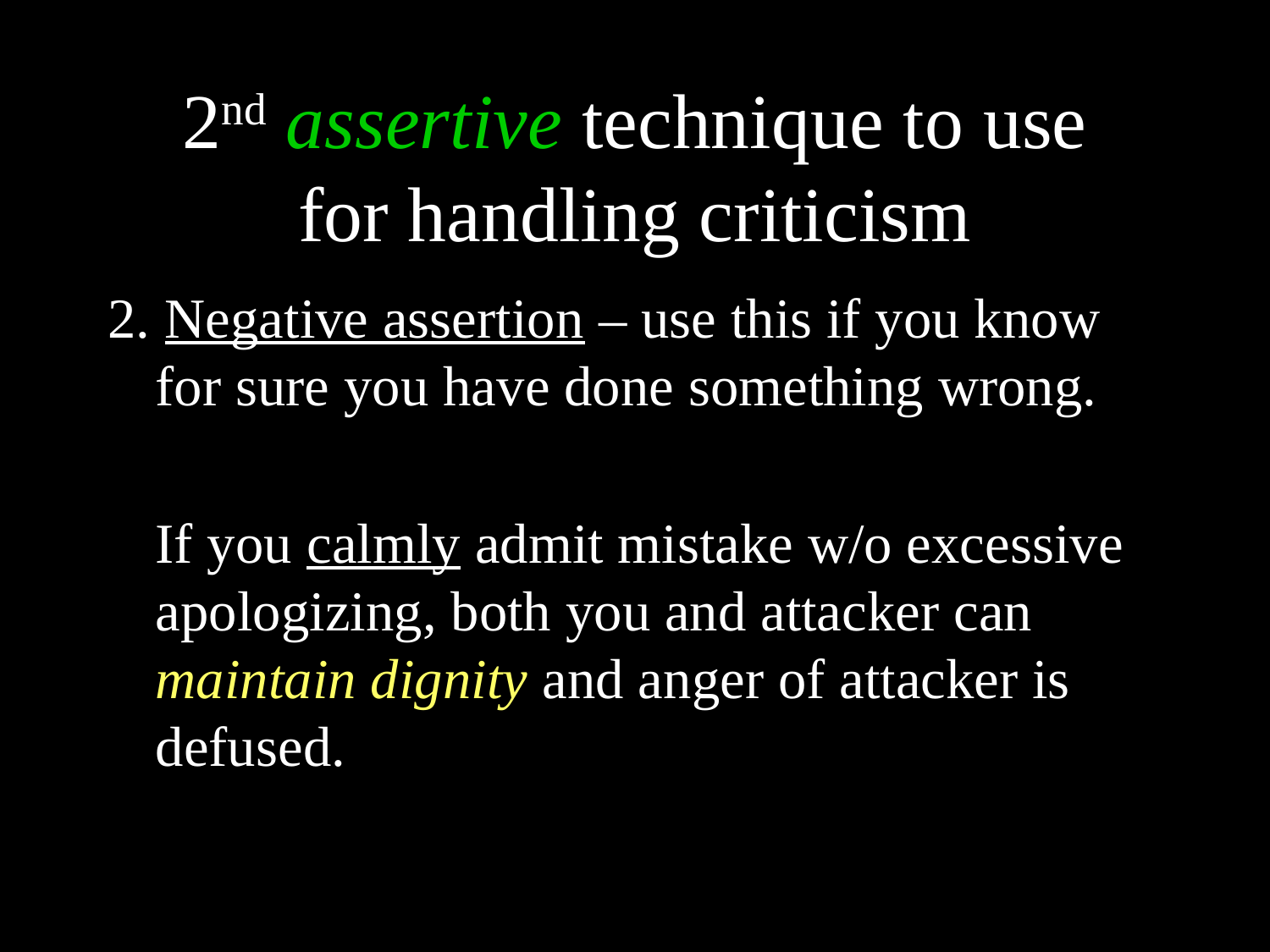

# 2nd assertive technique to use for handling criticism
2. Negative assertion – use this if you know for sure you have done something wrong.

	If you calmly admit mistake w/o excessive apologizing, both you and attacker can maintain dignity and anger of attacker is defused.